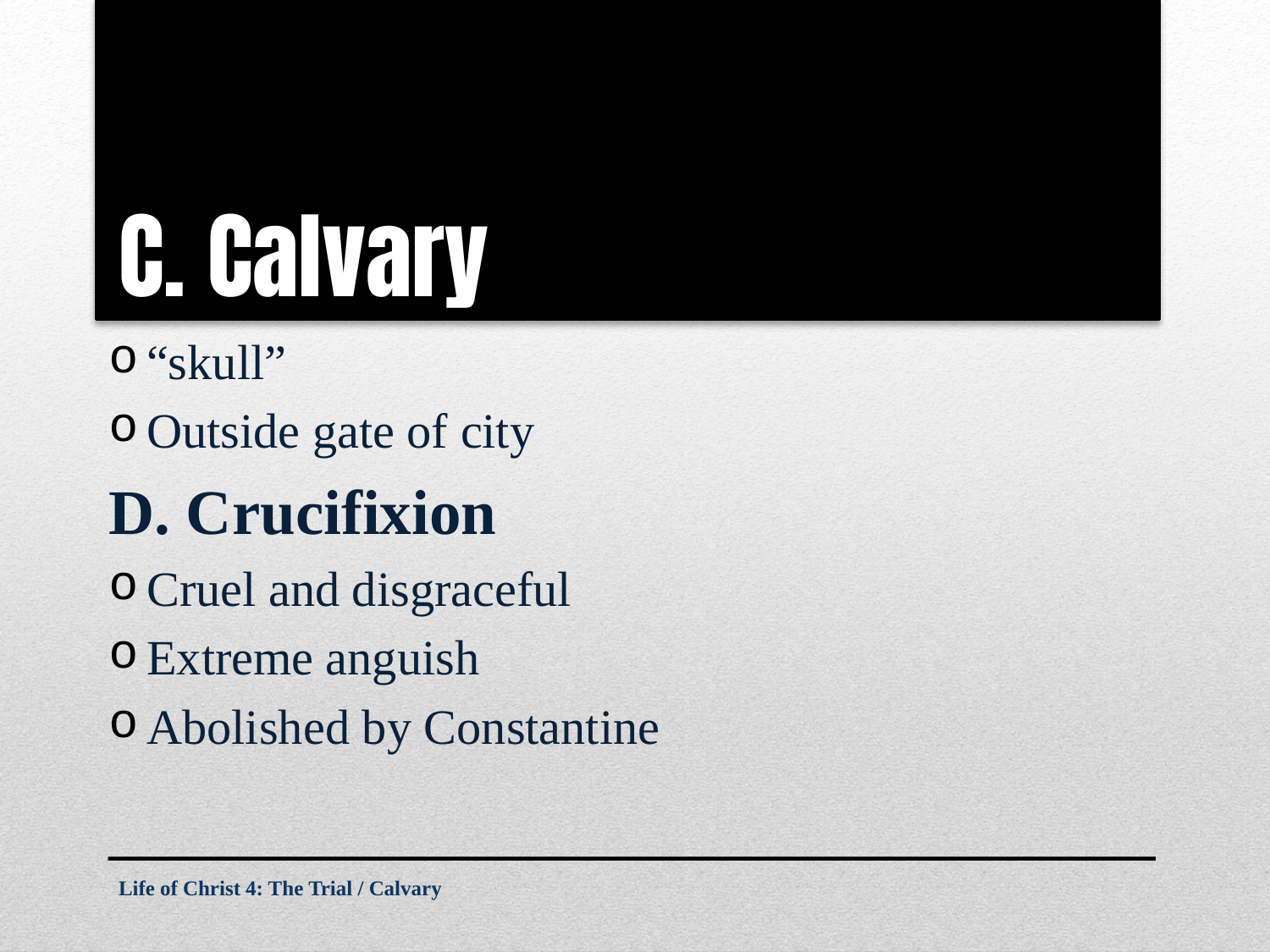

# C. Calvary
“skull”
Outside gate of city
D. Crucifixion
Cruel and disgraceful
Extreme anguish
Abolished by Constantine

Life of Christ 4: The Trial / Calvary